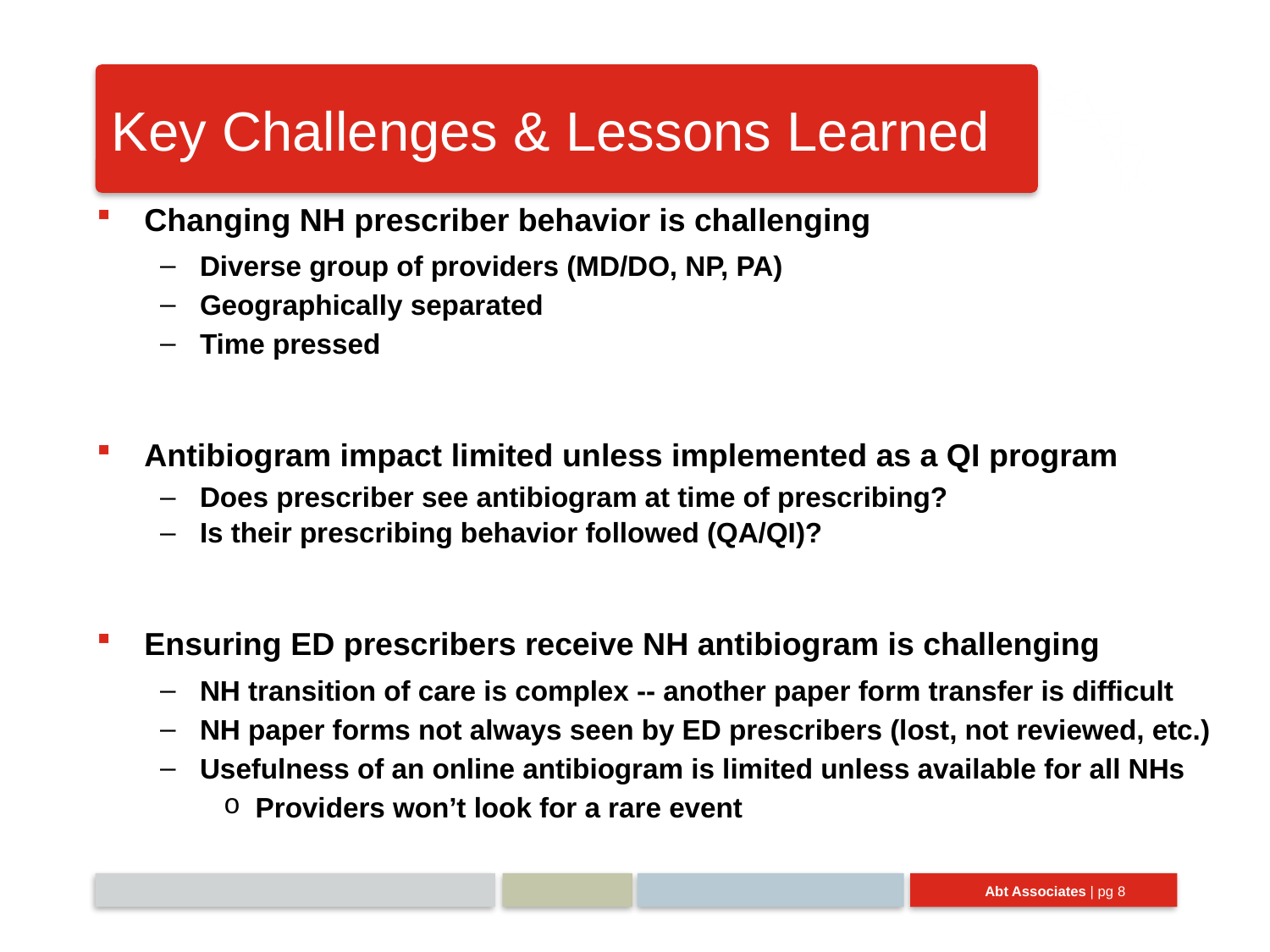

# Key Challenges & Lessons Learned
Changing NH prescriber behavior is challenging
Diverse group of providers (MD/DO, NP, PA)
Geographically separated
Time pressed

Antibiogram impact limited unless implemented as a QI program
Does prescriber see antibiogram at time of prescribing?
Is their prescribing behavior followed (QA/QI)?

Ensuring ED prescribers receive NH antibiogram is challenging
NH transition of care is complex -- another paper form transfer is difficult
NH paper forms not always seen by ED prescribers (lost, not reviewed, etc.)
Usefulness of an online antibiogram is limited unless available for all NHs
Providers won’t look for a rare event